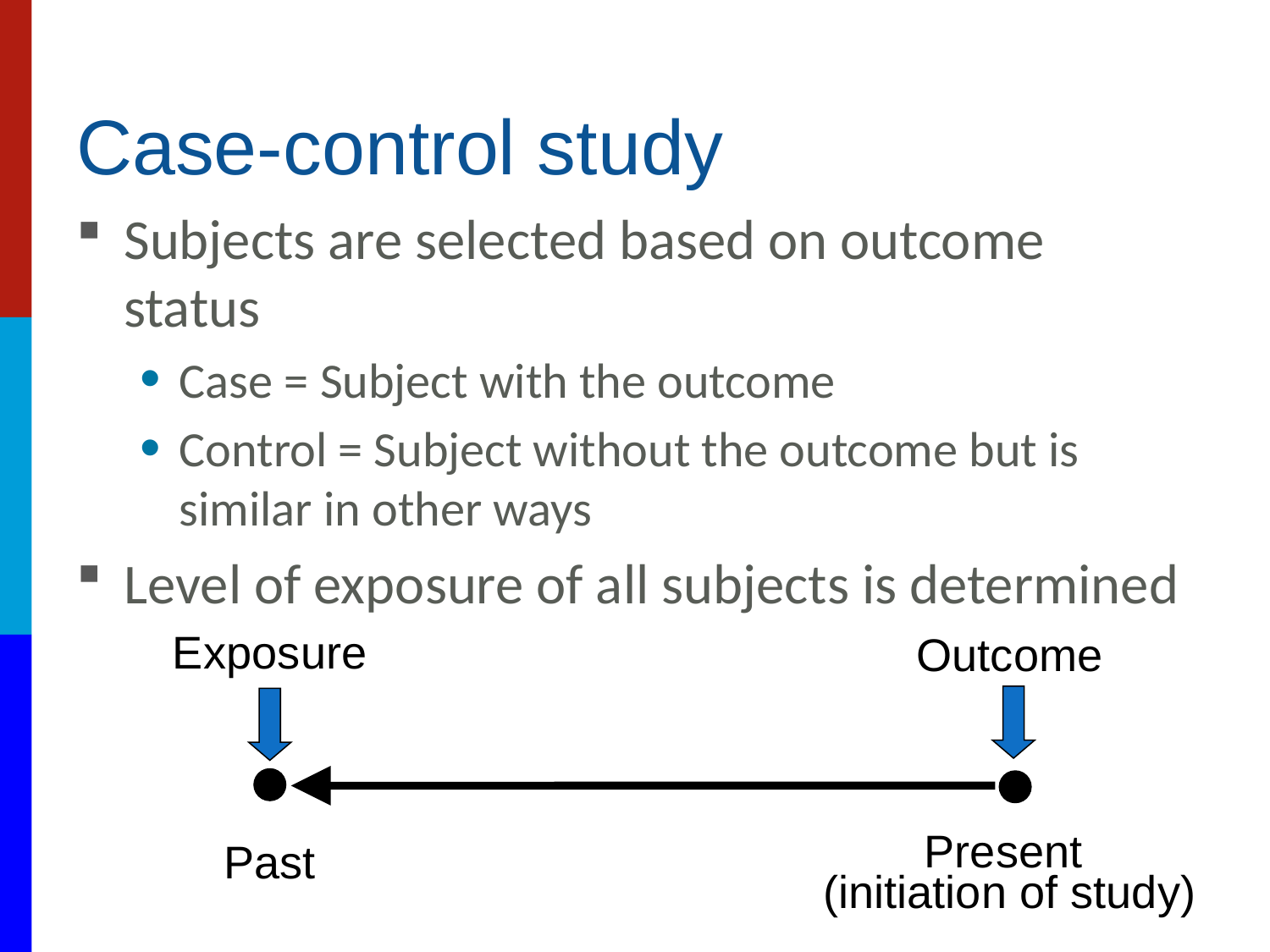

# Case-control study
Subjects are selected based on outcome status
Case = Subject with the outcome
Control = Subject without the outcome but is similar in other ways
Level of exposure of all subjects is determined
Exposure
Outcome

Past
Present
(initiation of study)